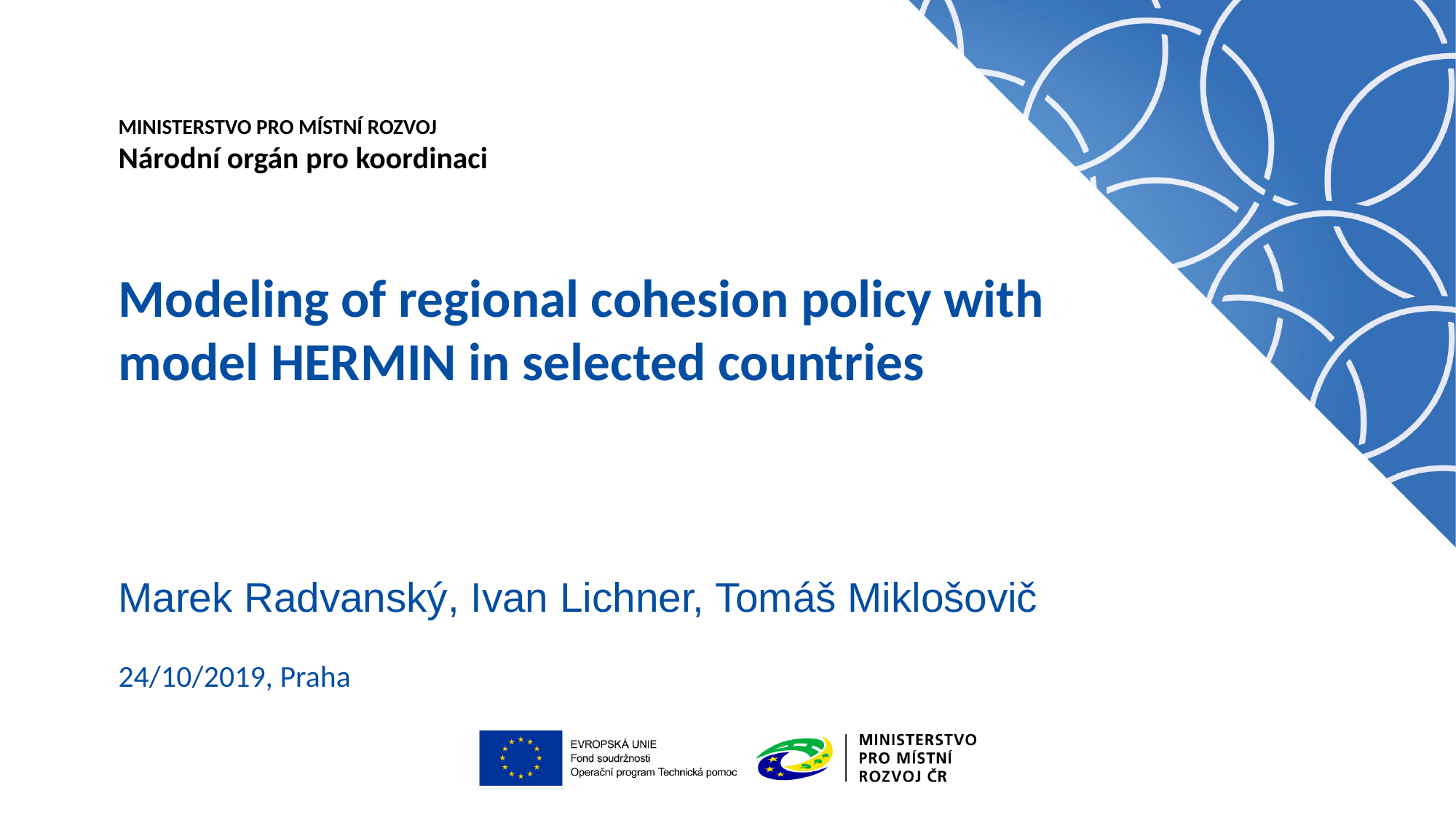

# Modeling of regional cohesion policy with model HERMIN in selected countries
Marek Radvanský, Ivan Lichner, Tomáš Miklošovič
24/10/2019, Praha